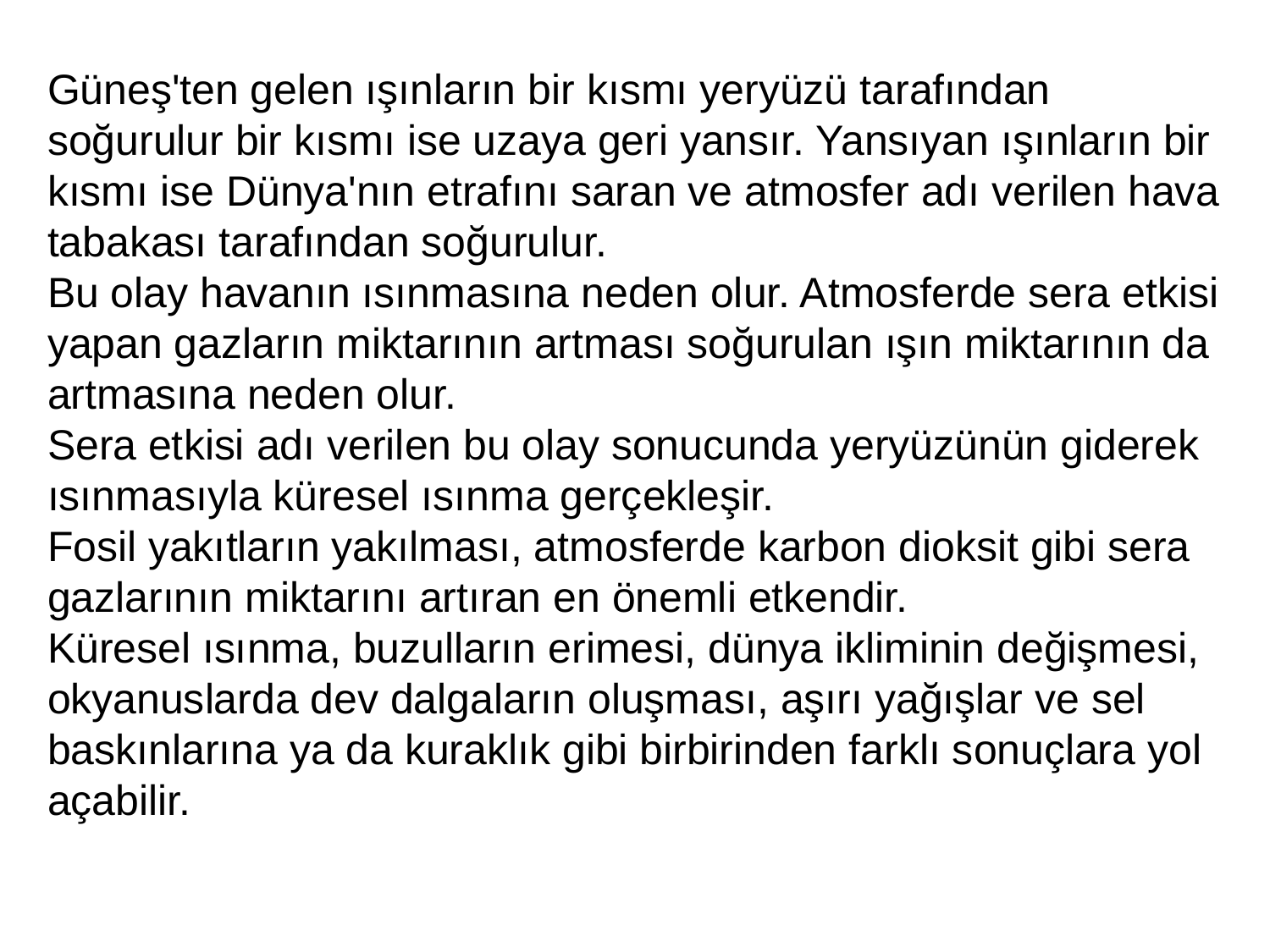

Güneş'ten gelen ışınların bir kısmı yeryüzü tarafından soğurulur bir kısmı ise uzaya geri yansır. Yansıyan ışınların bir kısmı ise Dünya'nın etrafını saran ve atmosfer adı verilen hava tabakası tarafından soğurulur.
Bu olay havanın ısınmasına neden olur. Atmosferde sera etkisi yapan gazların miktarının artması soğurulan ışın miktarının da artmasına neden olur.
Sera etkisi adı verilen bu olay sonucunda yeryüzünün giderek ısınmasıyla küresel ısınma gerçekleşir.
Fosil yakıtların yakılması, atmosferde karbon dioksit gibi sera gazlarının miktarını artıran en önemli etkendir.
Küresel ısınma, buzulların erimesi, dünya ikliminin değişmesi, okyanuslarda dev dalgaların oluşması, aşırı yağışlar ve sel baskınlarına ya da kuraklık gibi birbirinden farklı sonuçlara yol açabilir.